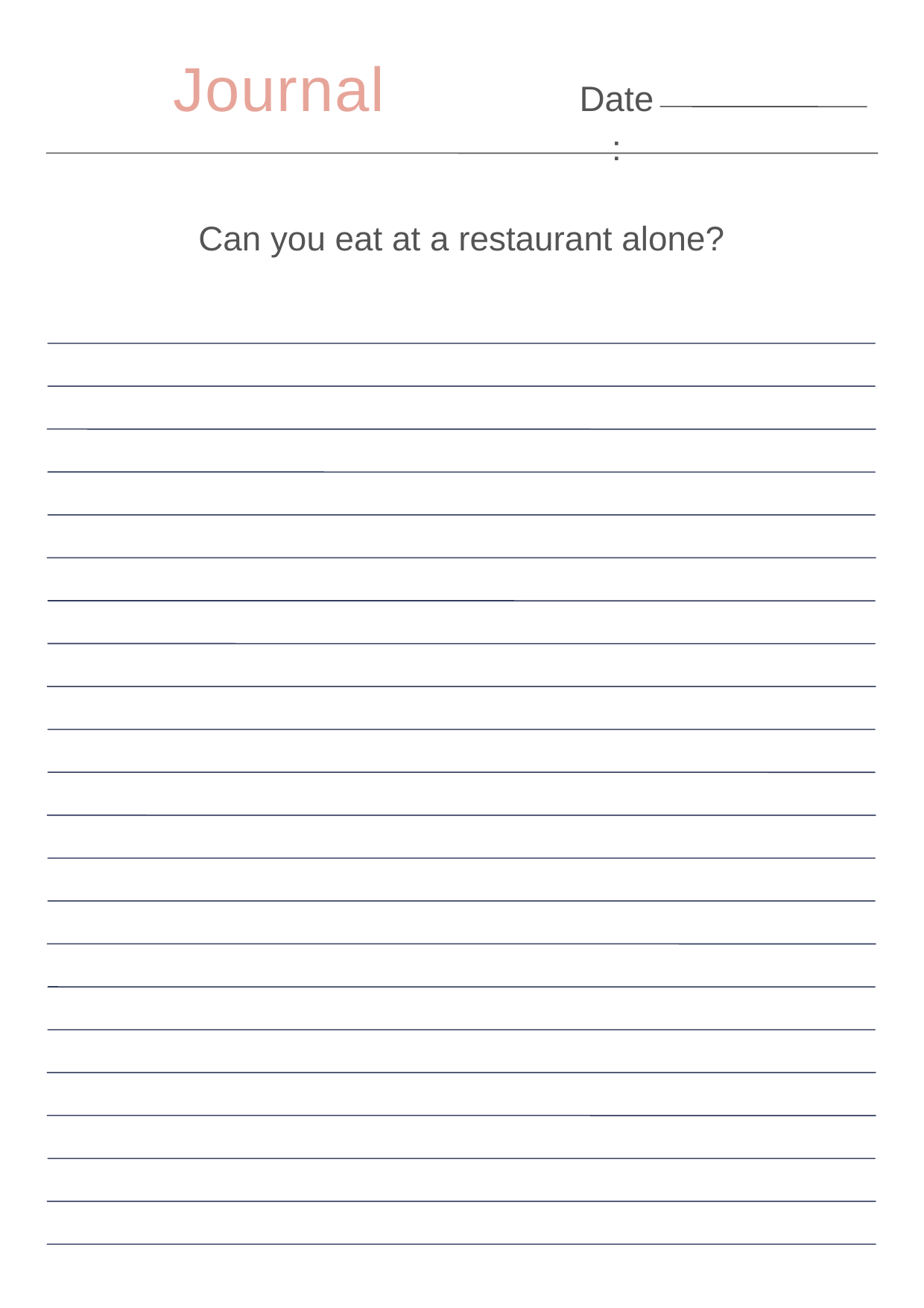

Journal
Date:

Can you eat at a restaurant alone?